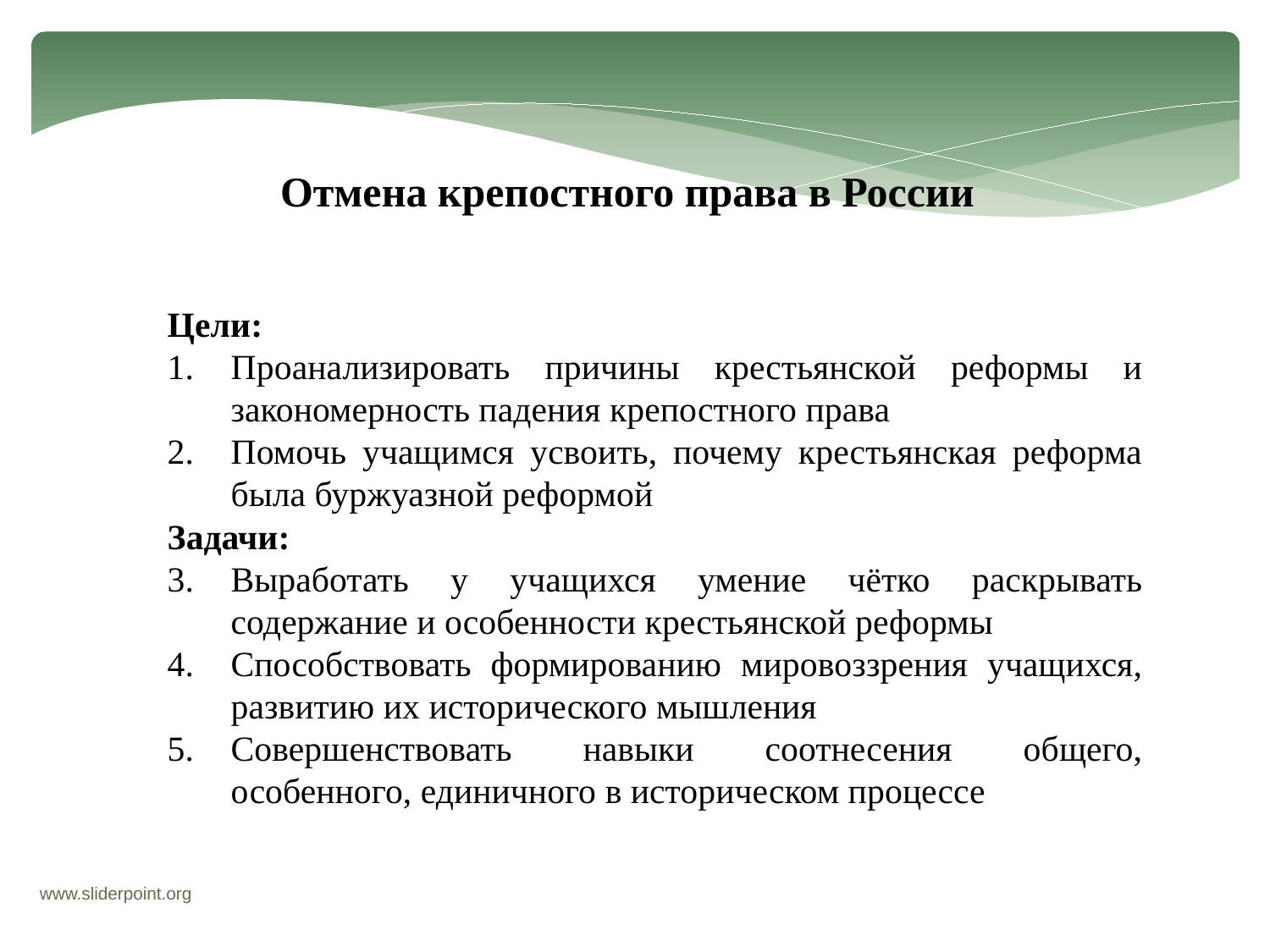

Отмена крепостного права в России
Цели:
Проанализировать причины крестьянской реформы и закономерность падения крепостного права
Помочь учащимся усвоить, почему крестьянская реформа была буржуазной реформой
Задачи:
Выработать у учащихся умение чётко раскрывать содержание и особенности крестьянской реформы
Способствовать формированию мировоззрения учащихся, развитию их исторического мышления
Совершенствовать навыки соотнесения общего, особенного, единичного в историческом процессе

www.sliderpoint.org